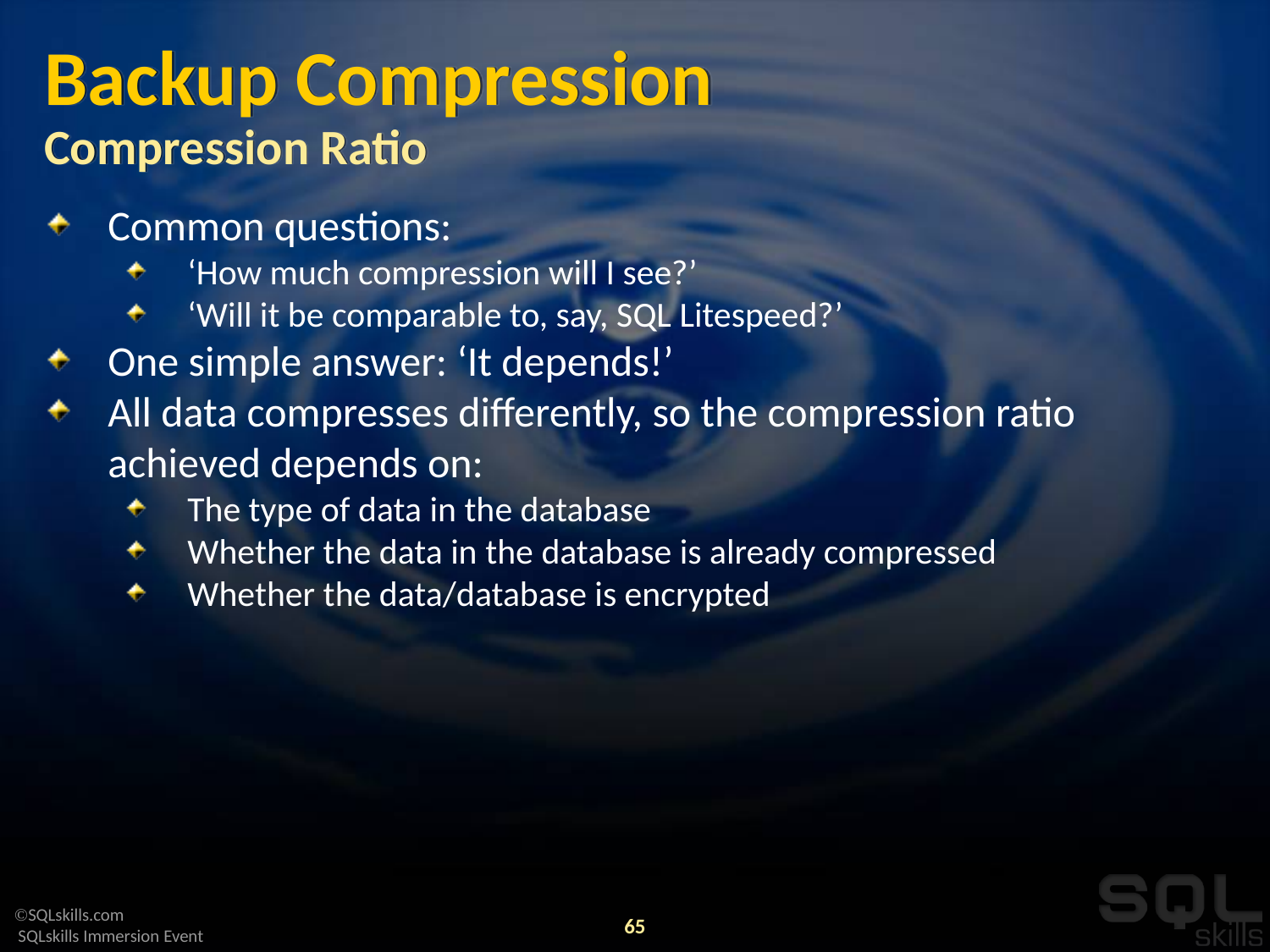

# Backup Compression Compression Ratio
Common questions:
‘How much compression will I see?’
‘Will it be comparable to, say, SQL Litespeed?’
One simple answer: ‘It depends!’
All data compresses differently, so the compression ratio achieved depends on:
The type of data in the database
Whether the data in the database is already compressed
Whether the data/database is encrypted

65